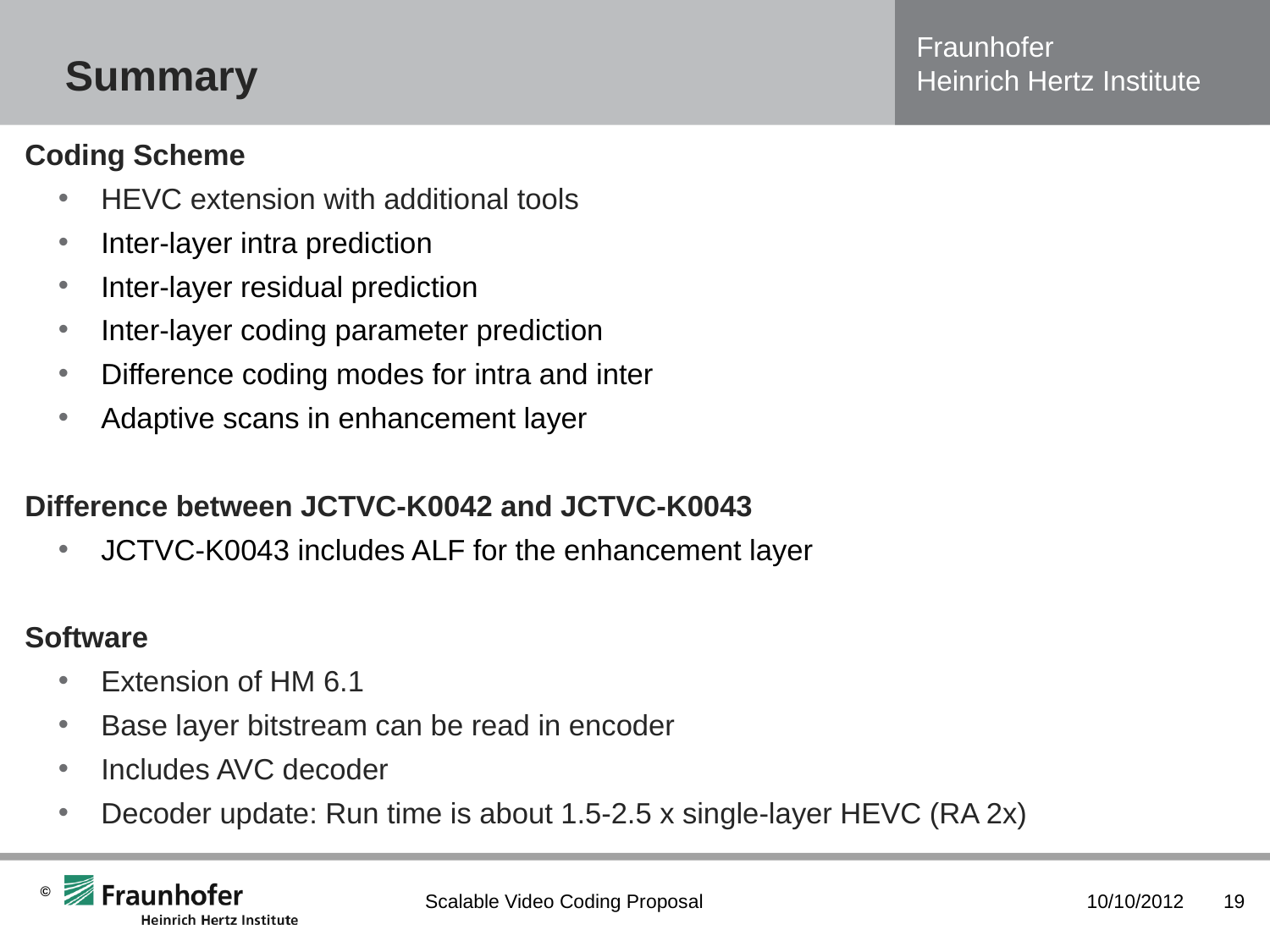

# Summary
Coding Scheme
HEVC extension with additional tools
Inter-layer intra prediction
Inter-layer residual prediction
Inter-layer coding parameter prediction
Difference coding modes for intra and inter
Adaptive scans in enhancement layer

Difference between JCTVC-K0042 and JCTVC-K0043
JCTVC-K0043 includes ALF for the enhancement layer

Software
Extension of HM 6.1
Base layer bitstream can be read in encoder
Includes AVC decoder
Decoder update: Run time is about 1.5-2.5 x single-layer HEVC (RA 2x)
Scalable Video Coding Proposal
10/10/2012
19